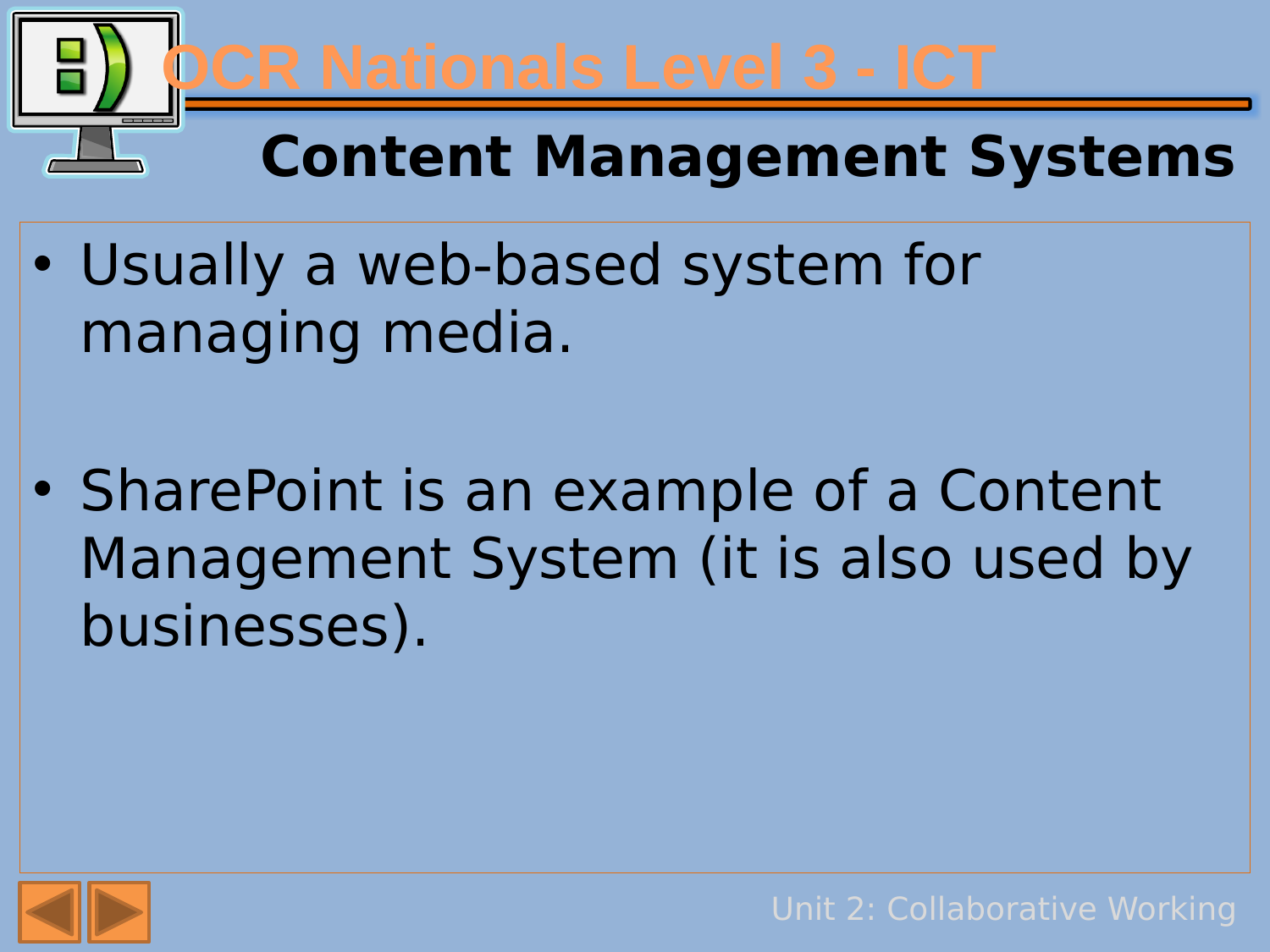

# Content Management Systems
Usually a web-based system for managing media.

SharePoint is an example of a Content Management System (it is also used by businesses).